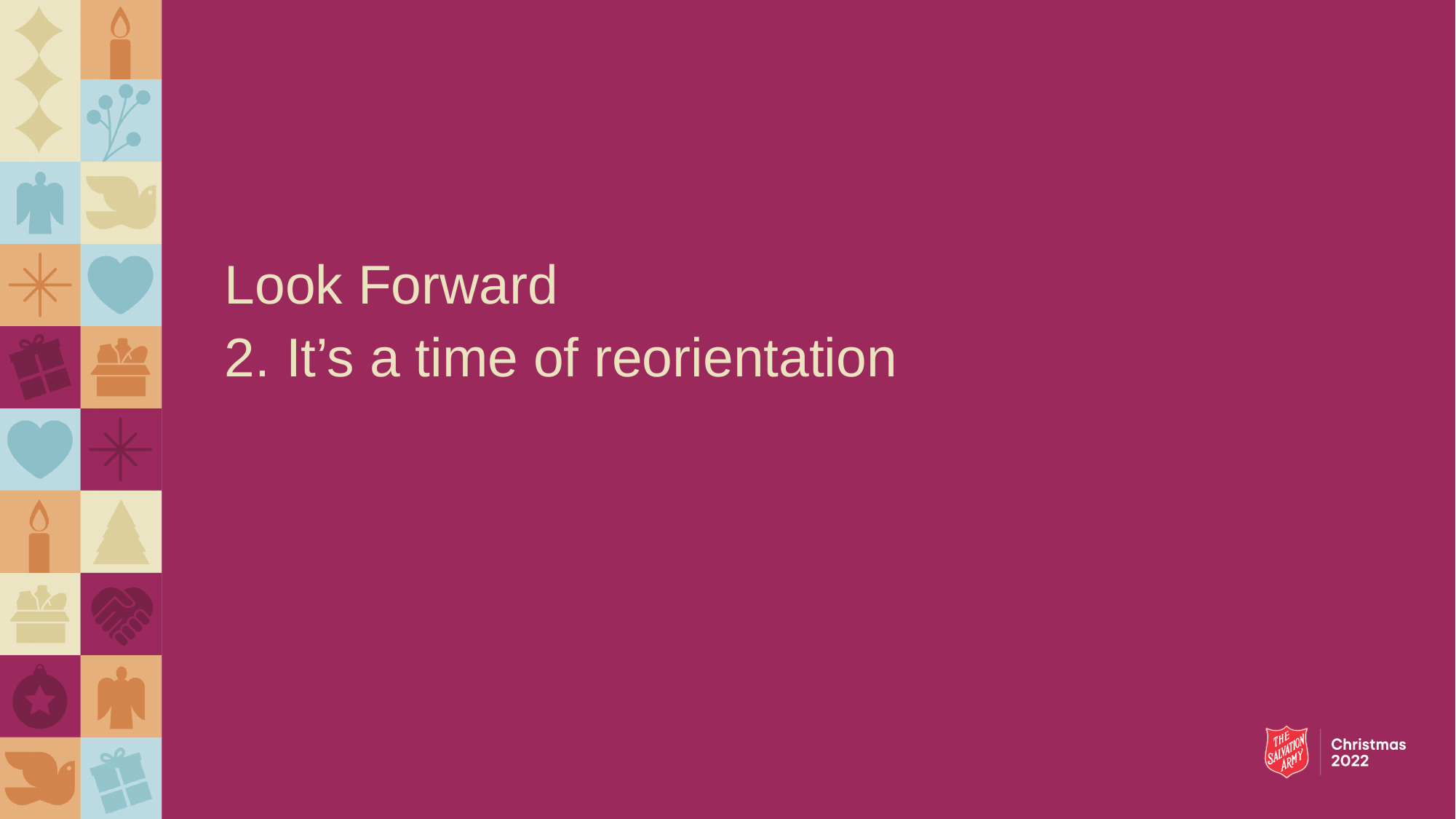

Look Forward
It’s a time of reorientation